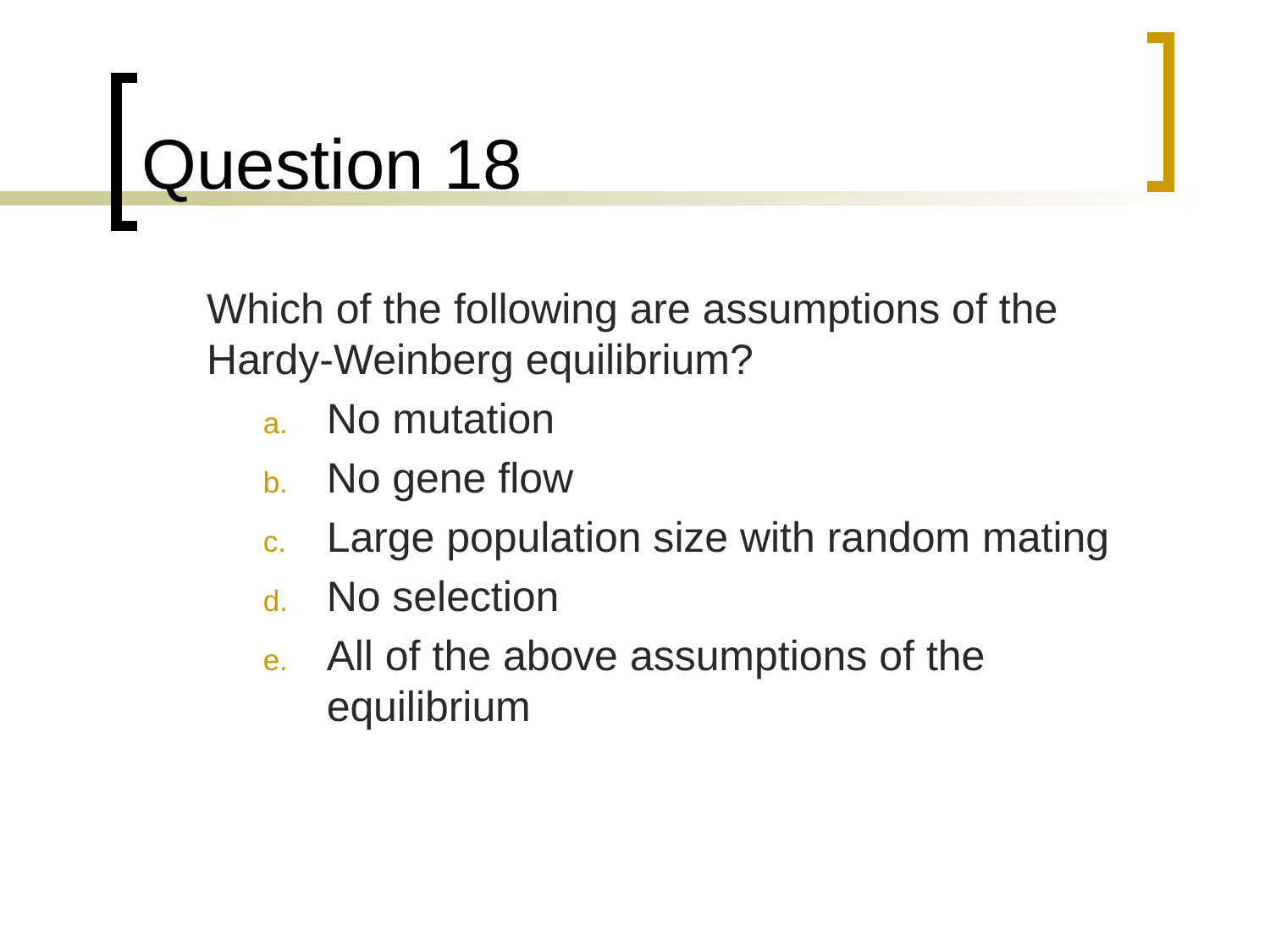

# Question 18
	Which of the following are assumptions of the Hardy-Weinberg equilibrium?
No mutation
No gene flow
Large population size with random mating
No selection
All of the above assumptions of the equilibrium